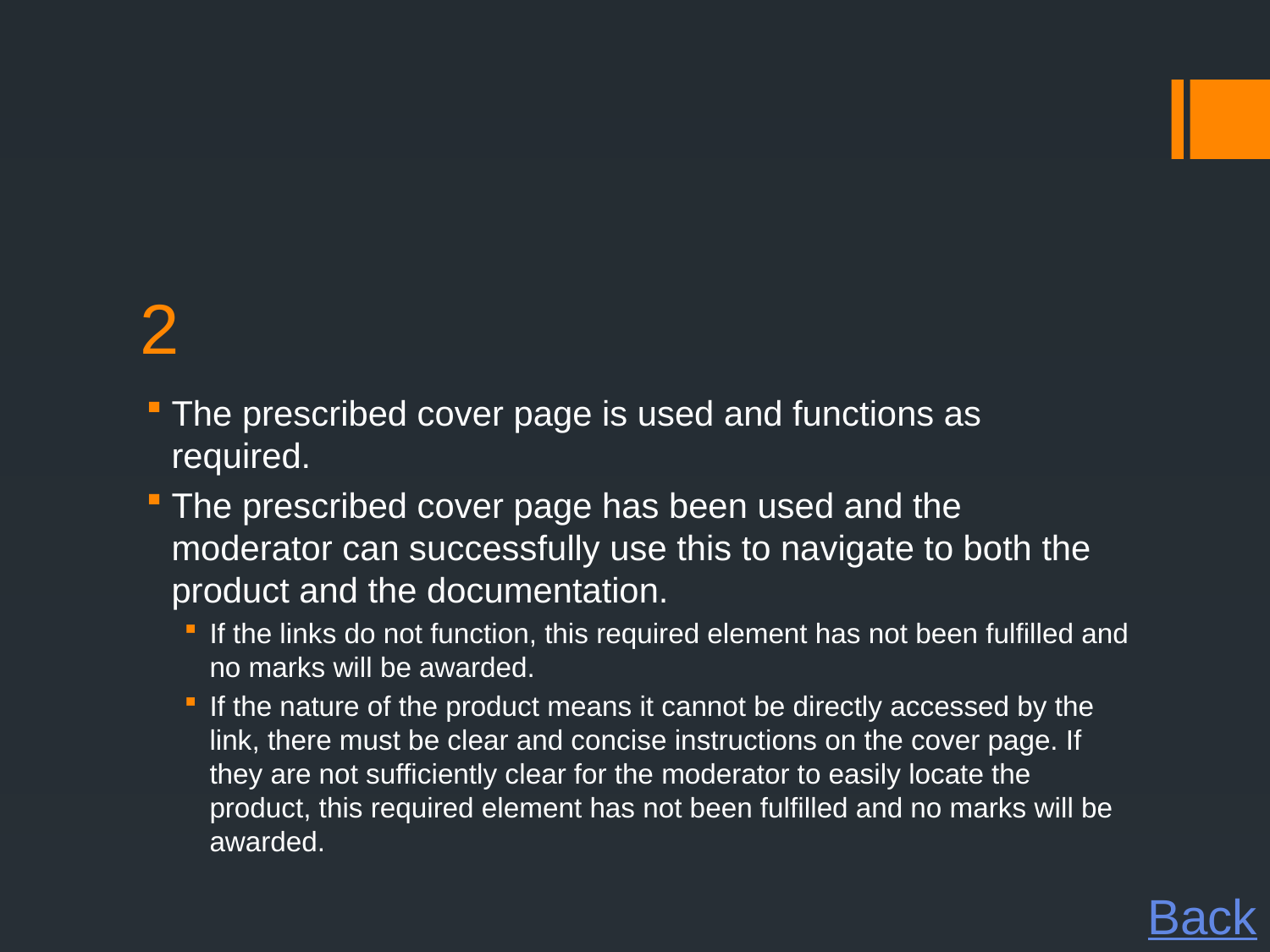

# 2
The prescribed cover page is used and functions as required.
The prescribed cover page has been used and the moderator can successfully use this to navigate to both the product and the documentation.
If the links do not function, this required element has not been fulfilled and no marks will be awarded.
If the nature of the product means it cannot be directly accessed by the link, there must be clear and concise instructions on the cover page. If they are not sufficiently clear for the moderator to easily locate the product, this required element has not been fulfilled and no marks will be awarded.
Back